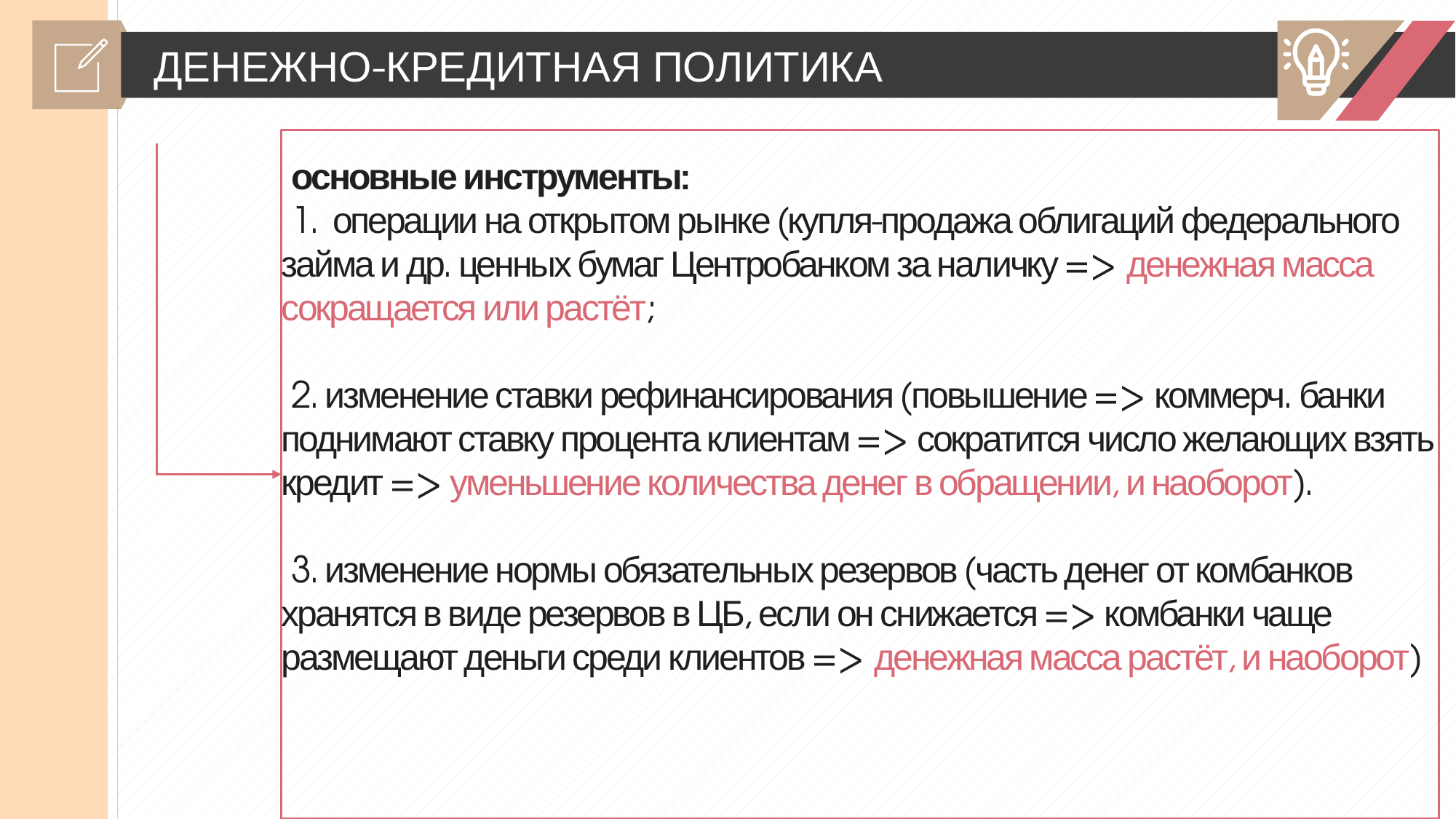

ДЕНЕЖНО-КРЕДИТНАЯ ПОЛИТИКА

 основные инструменты:
 1.  операции на открытом рынке (купля-продажа облигаций федерального займа и др. ценных бумаг Центробанком за наличку => денежная масса сокращается или растёт;

 2. изменение ставки рефинансирования (повышение => коммерч. банки поднимают ставку процента клиентам => сократится число желающих взять кредит => уменьшение количества денег в обращении, и наоборот).

 3. изменение нормы обязательных резервов (часть денег от комбанков хранятся в виде резервов в ЦБ, если он снижается => комбанки чаще размещают деньги среди клиентов => денежная масса растёт, и наоборот)